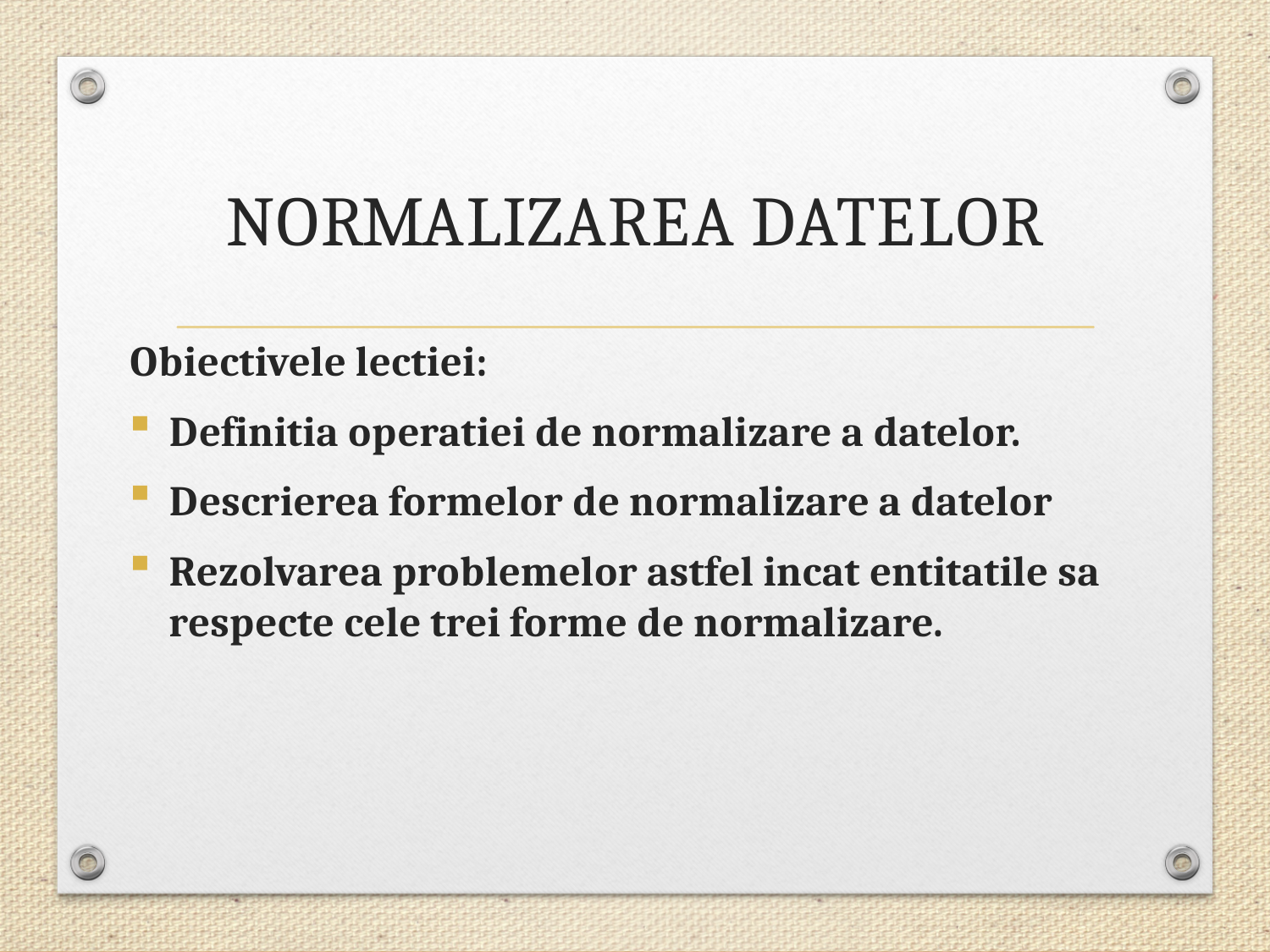

# NORMALIZAREA DATELOR
Obiectivele lectiei:
Definitia operatiei de normalizare a datelor.
Descrierea formelor de normalizare a datelor
Rezolvarea problemelor astfel incat entitatile sa respecte cele trei forme de normalizare.